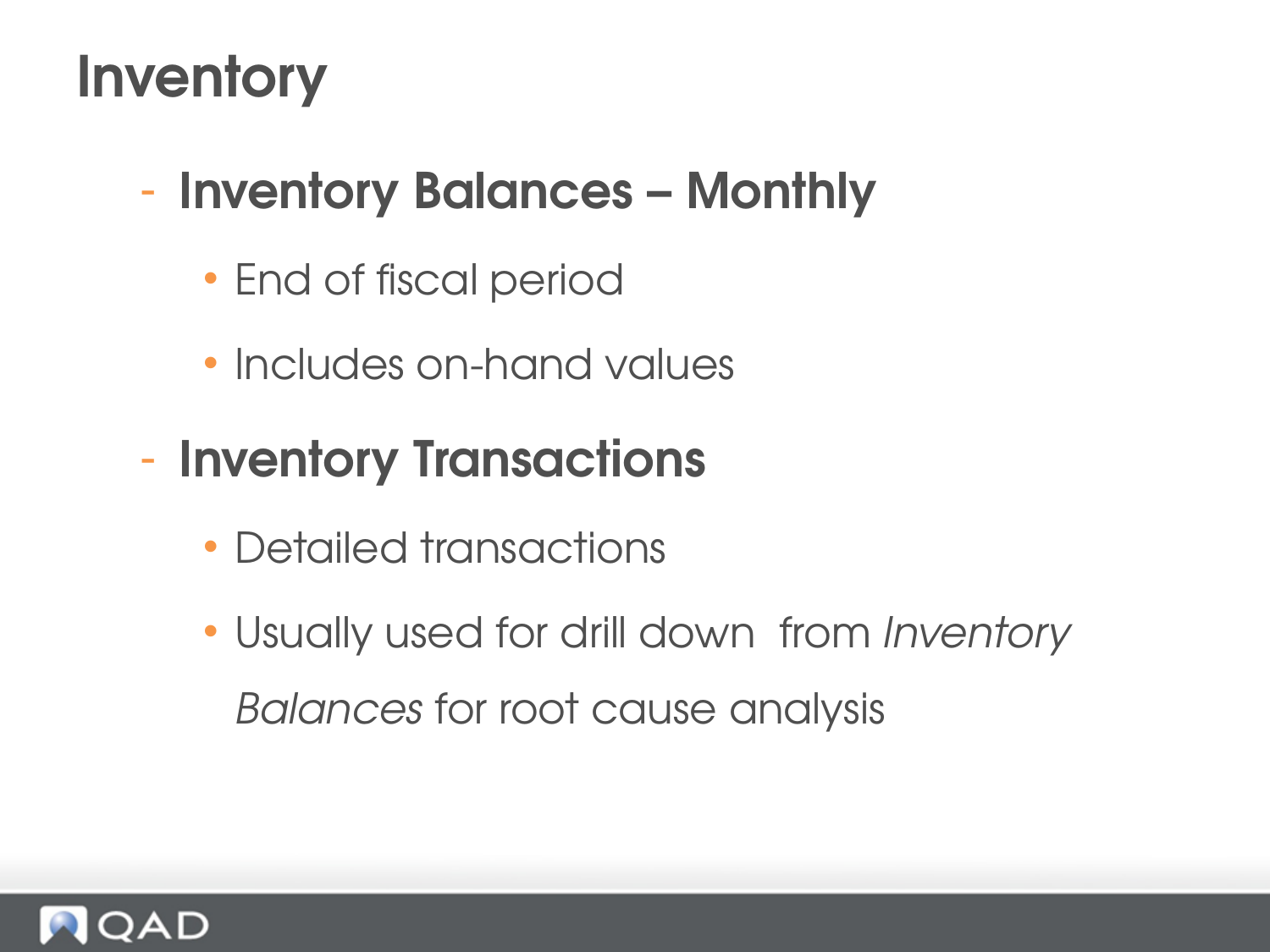

# Inventory
Inventory Balances – Monthly
End of fiscal period
Includes on-hand values
Inventory Transactions
Detailed transactions
Usually used for drill down  from Inventory Balances for root cause analysis